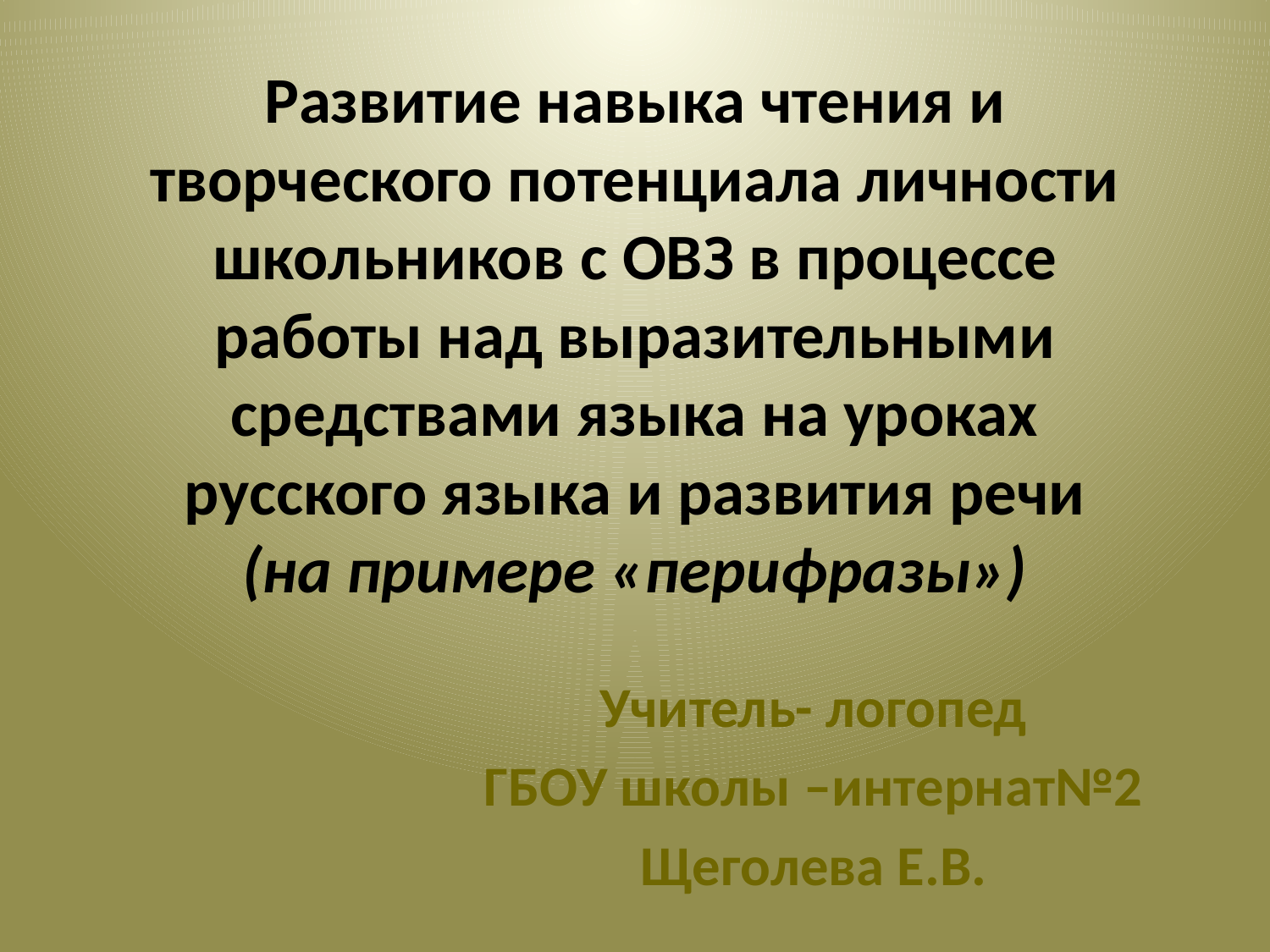

# Развитие навыка чтения и творческого потенциала личности школьников с ОВЗ в процессе работы над выразительными средствами языка на уроках русского языка и развития речи (на примере «перифразы»)
Учитель- логопед
ГБОУ школы –интернат№2
Щеголева Е.В.